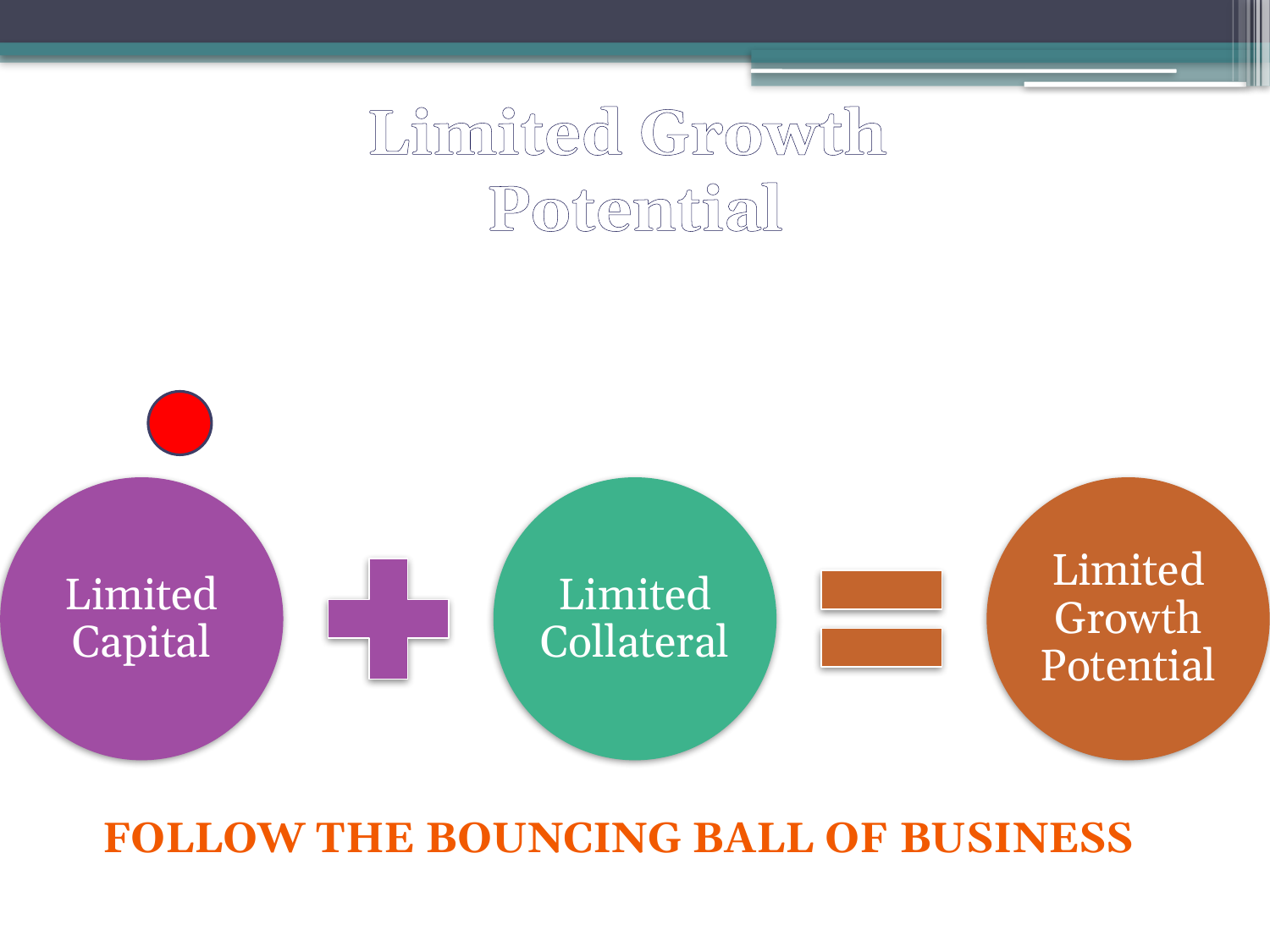

Limited Growth
Potential
Limited Capital

Limited Collateral

Limited Growth Potential

Follow the bouncing ball of Business